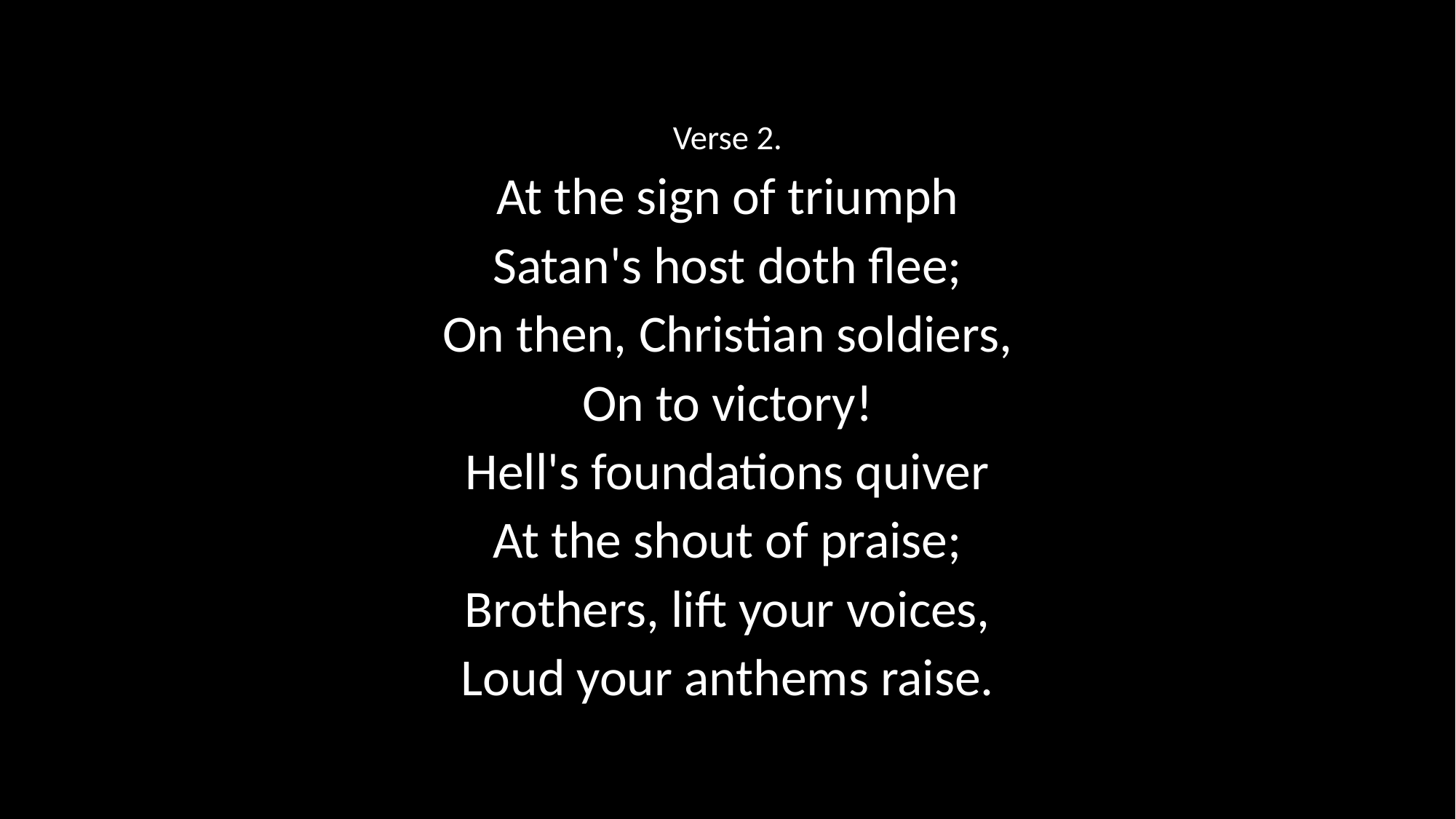

Verse 2.
At the sign of triumph
Satan's host doth flee;
On then, Christian soldiers,
On to victory!
Hell's foundations quiver
At the shout of praise;
Brothers, lift your voices,
Loud your anthems raise.